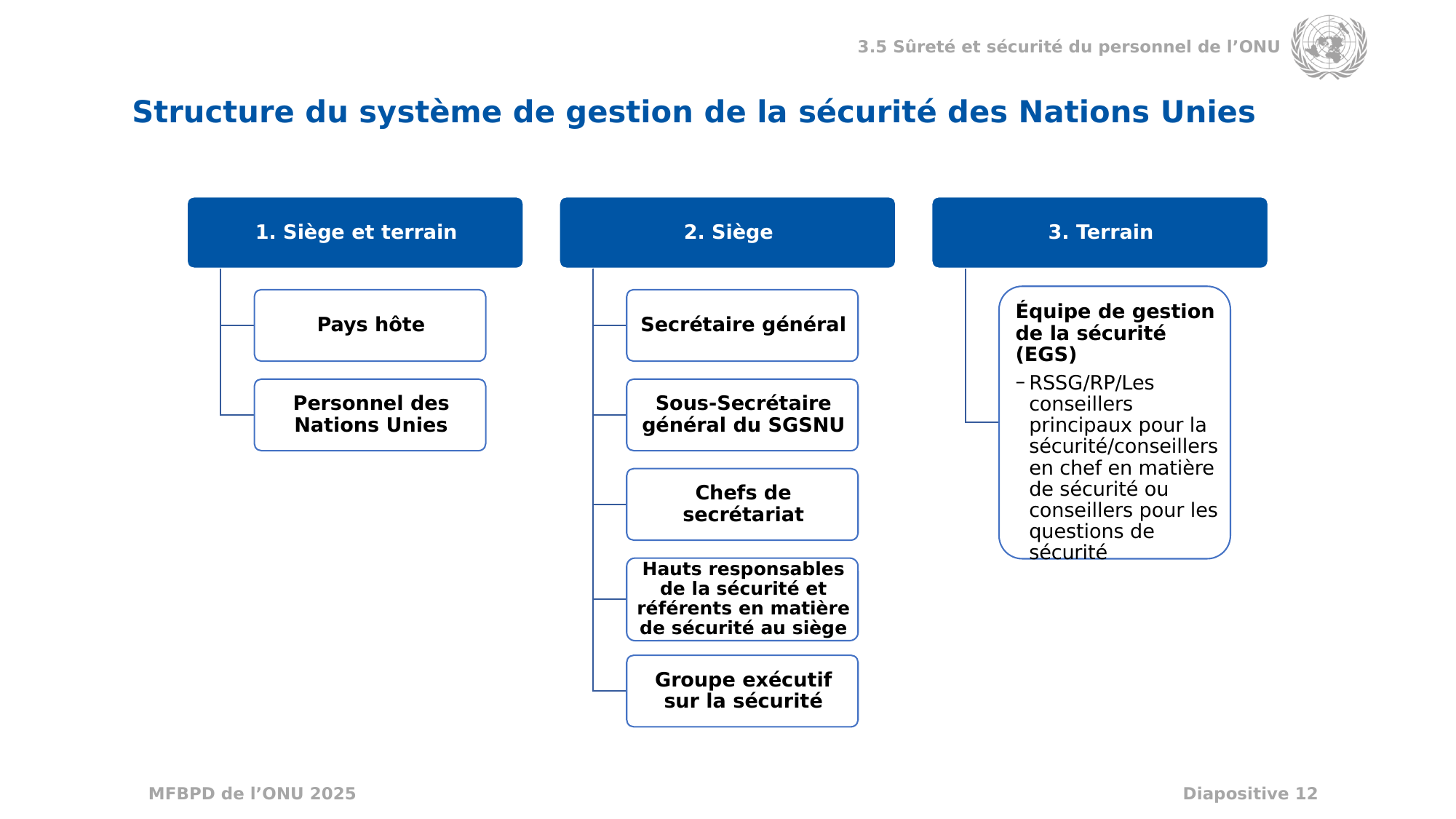

Structure du système de gestion de la sécurité des Nations Unies
1. Siège et terrain
Pays hôte
Personnel des Nations Unies
2. Siège
Secrétaire général
Sous-Secrétaire général du SGSNU
Chefs de secrétariat
Hauts responsables de la sécurité et référents en matière de sécurité au siège
Groupe exécutif sur la sécurité
3. Terrain
Équipe de gestion de la sécurité (EGS)
RSSG/RP/Les conseillers principaux pour la sécurité/conseillers en chef en matière de sécurité ou conseillers pour les questions de sécurité